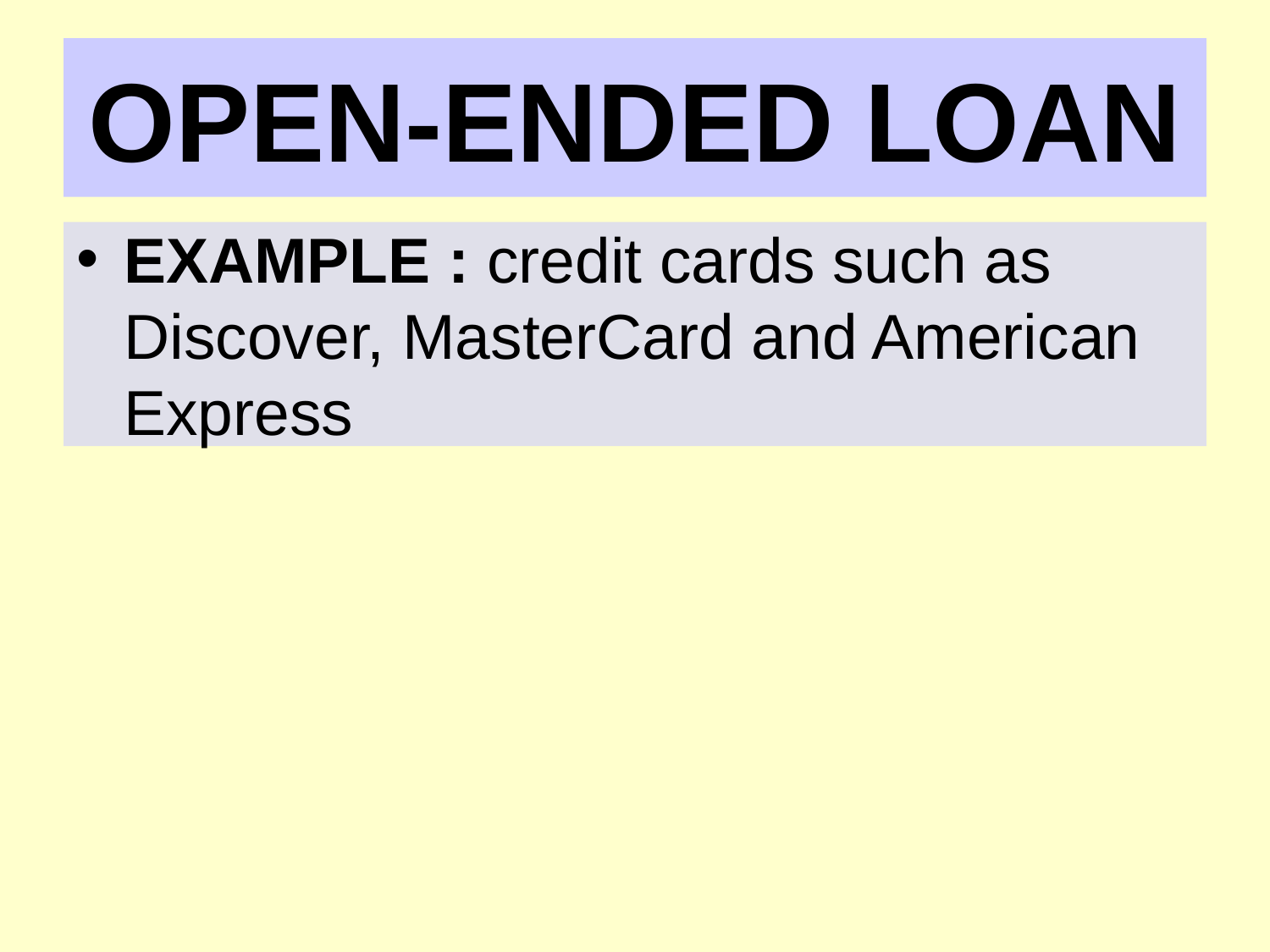

# OPEN-ENDED LOAN
EXAMPLE : credit cards such as Discover, MasterCard and American Express